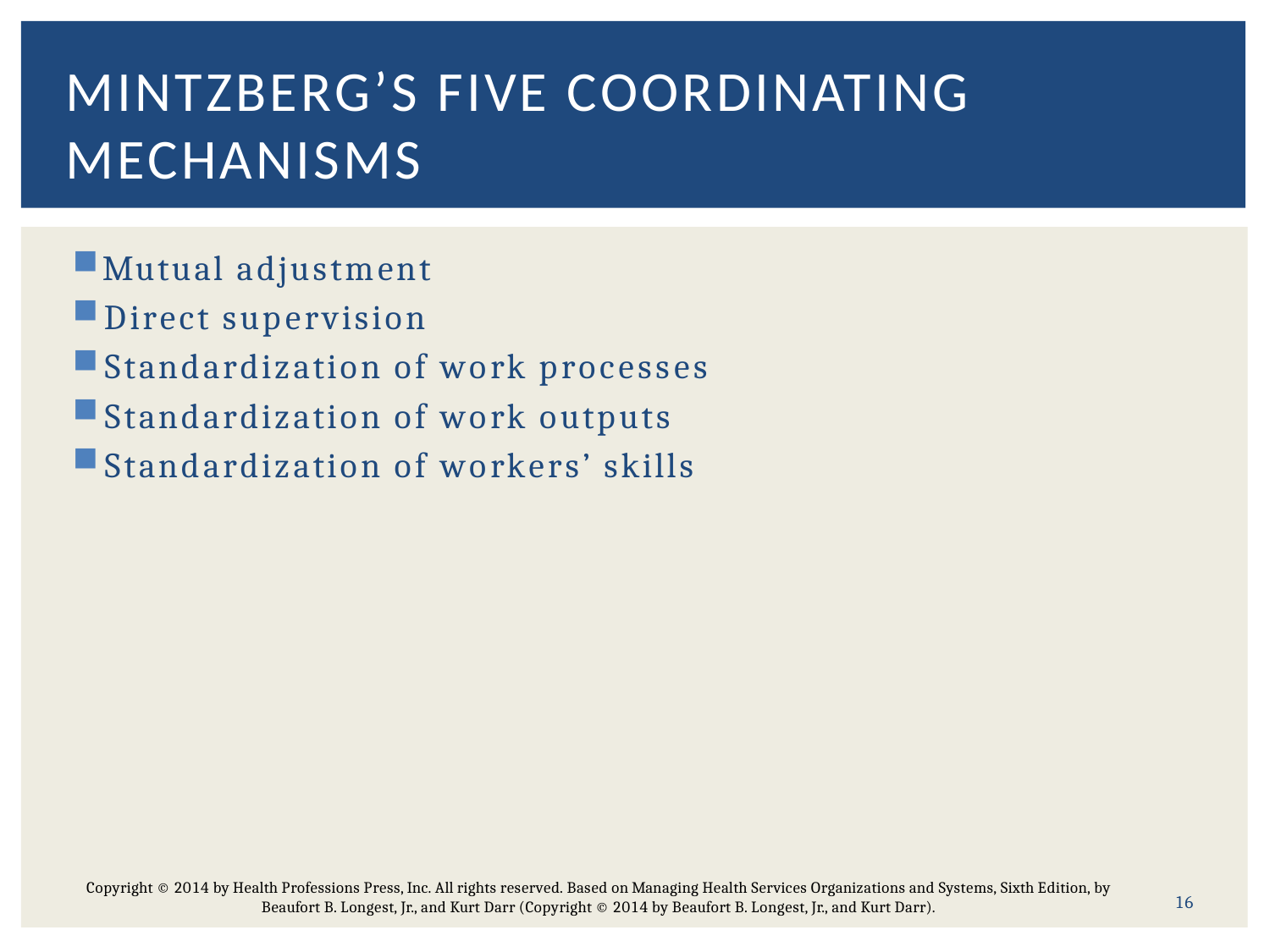

# Mintzberg’s five coordinating mechanisms
Mutual adjustment
Direct supervision
Standardization of work processes
Standardization of work outputs
Standardization of workers’ skills
16